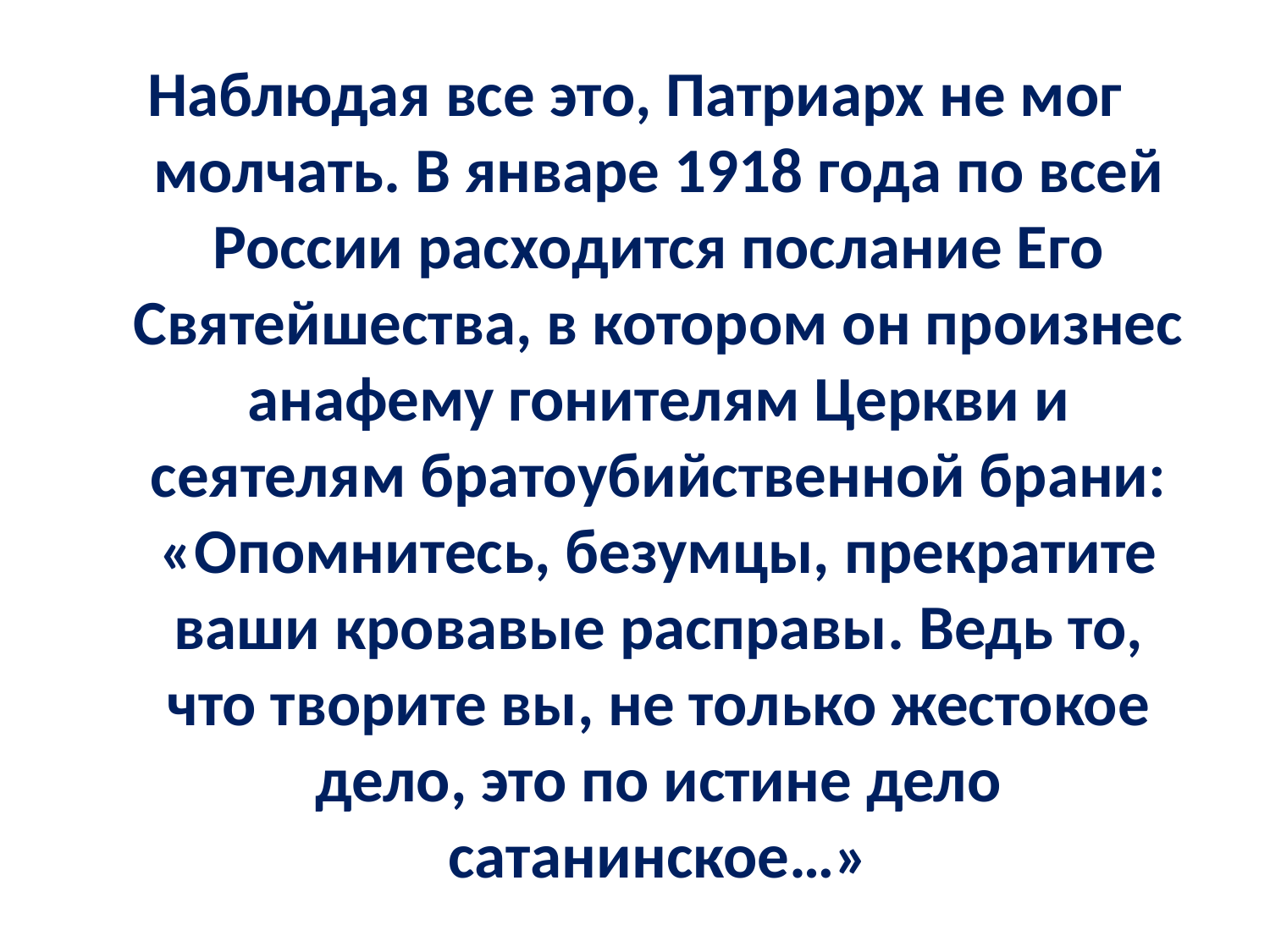

Наблюдая все это, Патриарх не мог молчать. В январе 1918 года по всей России расходится послание Его Святейшества, в котором он произнес анафему гонителям Церкви и сеятелям братоубийственной брани: «Опомнитесь, безумцы, прекратите ваши кровавые расправы. Ведь то, что творите вы, не только жестокое дело, это по истине дело сатанинское…»